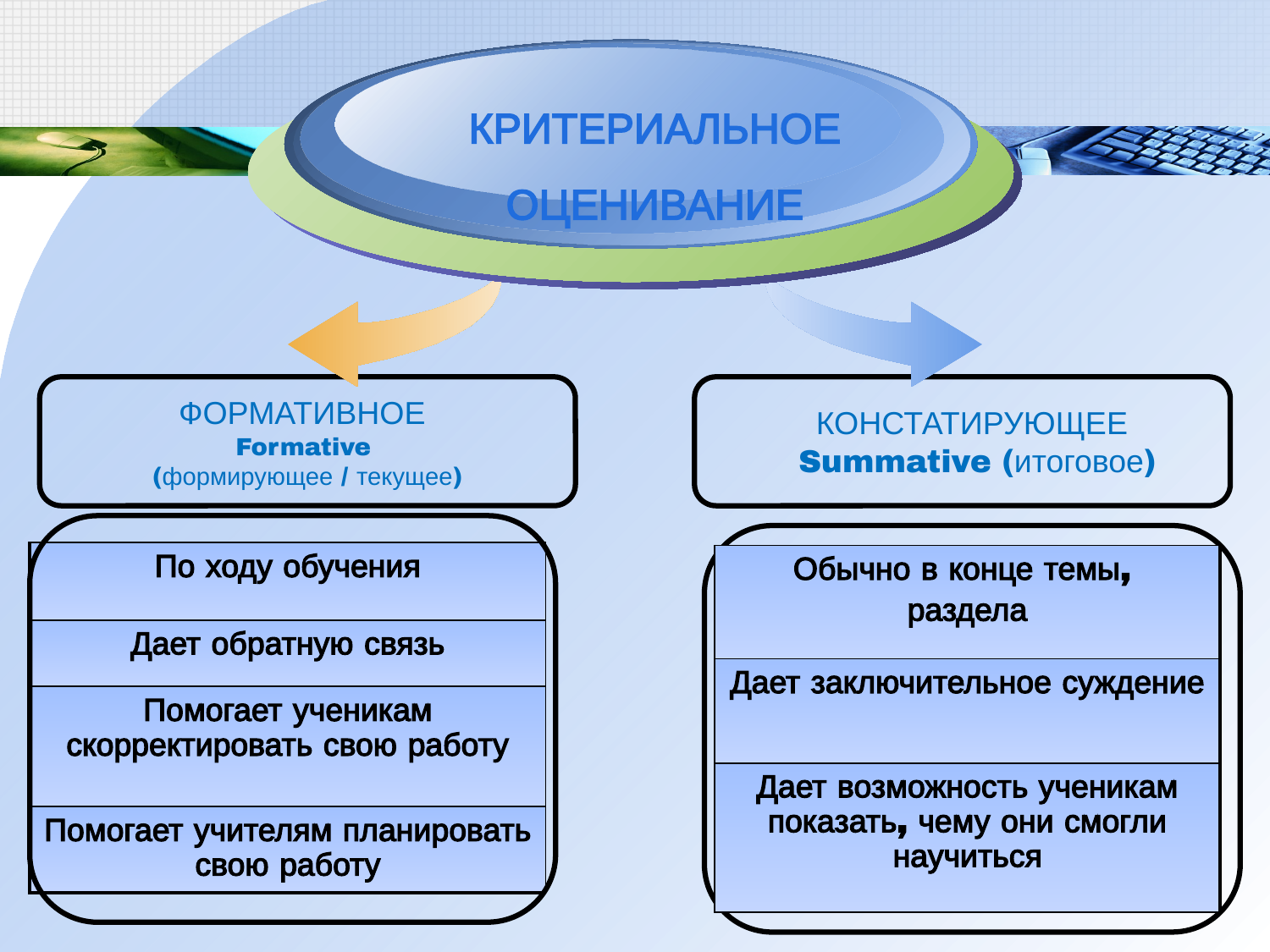

# Diagram

КРИТЕРИАЛЬНОЕ
ОЦЕНИВАНИЕ

ФОРМАТИВНОЕ
Formative
(формирующее / текущее)

КОНСТАТИРУЮЩЕЕ
Summative (итоговое)

| По ходу обучения |
| --- |
| Дает обратную связь |
| Помогает ученикам скорректировать свою работу |
| Помогает учителям планировать свою работу |
| Обычно в конце темы, раздела |
| --- |
| Дает заключительное суждение |
| Дает возможность ученикам показать, чему они смогли научиться |